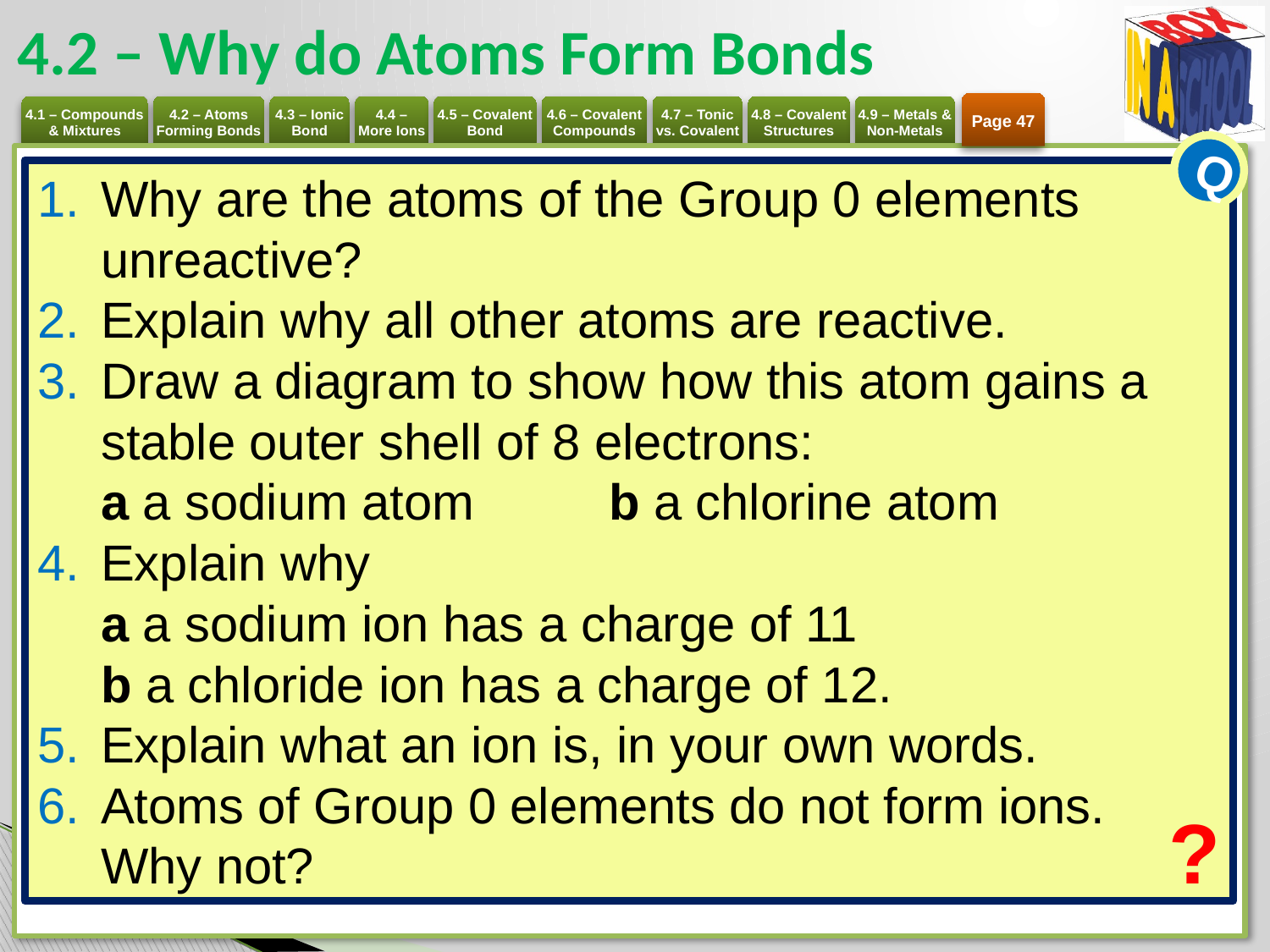

# 4.2 – Why do Atoms Form Bonds
Page 47
Q
Why are the atoms of the Group 0 elements unreactive?
Explain why all other atoms are reactive.
Draw a diagram to show how this atom gains a stable outer shell of 8 electrons:
a a sodium atom 	b a chlorine atom
Explain why
a a sodium ion has a charge of 11
b a chloride ion has a charge of 12.
Explain what an ion is, in your own words.
Atoms of Group 0 elements do not form ions. Why not?
?